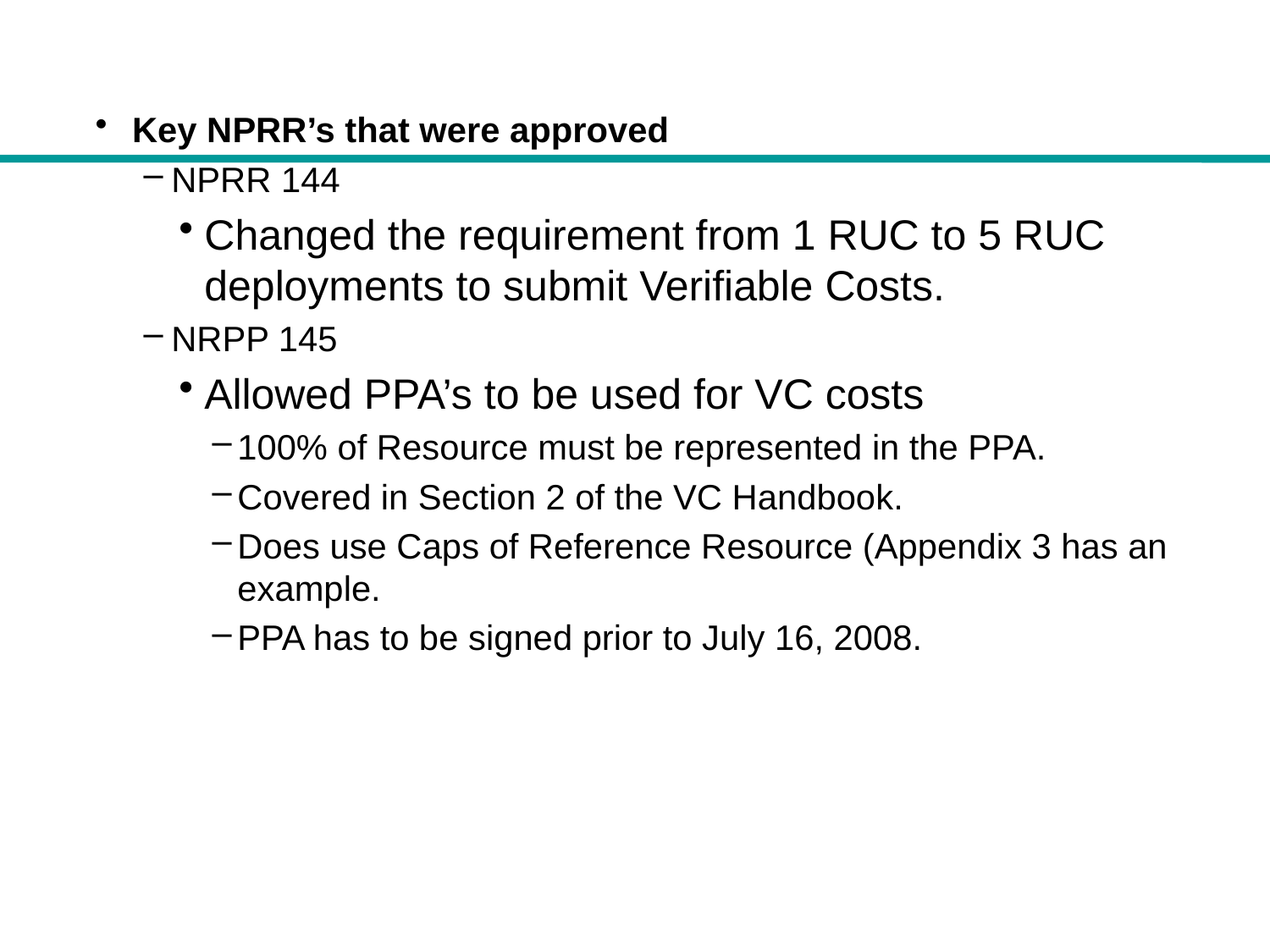

Key NPRR’s that were approved
NPRR 144
Changed the requirement from 1 RUC to 5 RUC deployments to submit Verifiable Costs.
NRPP 145
Allowed PPA’s to be used for VC costs
100% of Resource must be represented in the PPA.
Covered in Section 2 of the VC Handbook.
Does use Caps of Reference Resource (Appendix 3 has an example.
PPA has to be signed prior to July 16, 2008.